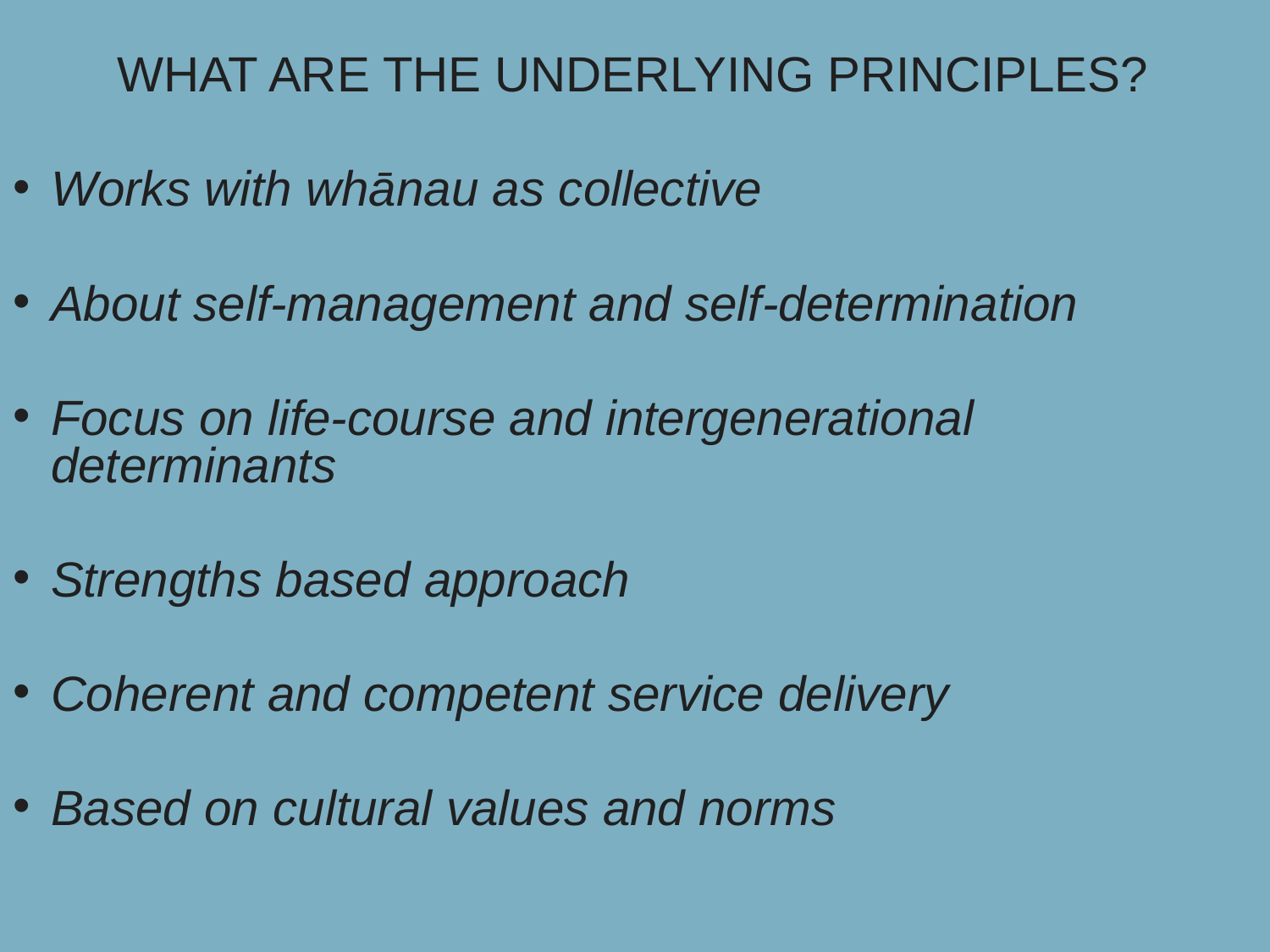

# What are the underlying principles?
Works with whānau as collective

About self-management and self-determination

Focus on life-course and intergenerational determinants

Strengths based approach

Coherent and competent service delivery

Based on cultural values and norms